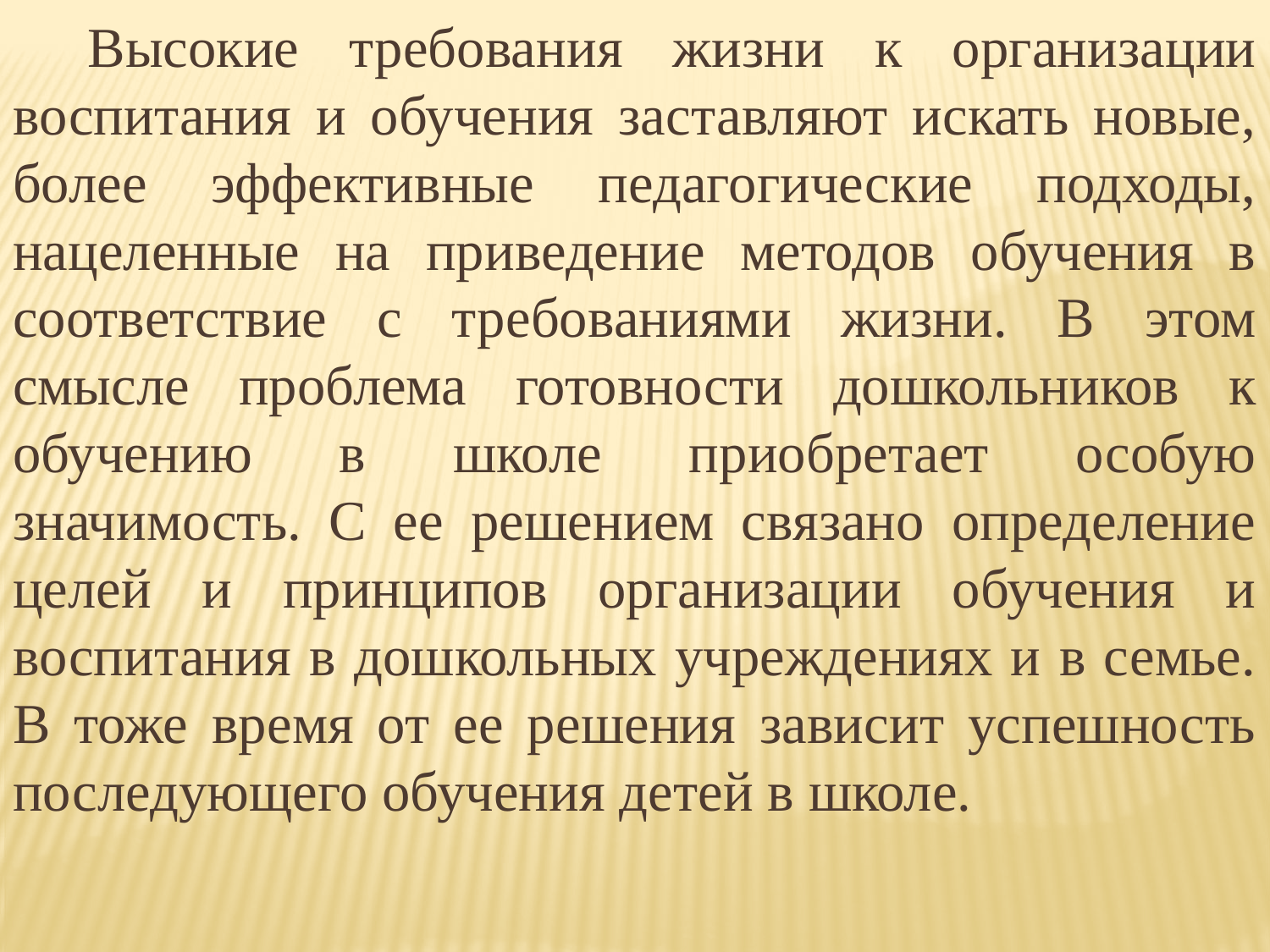

Высокие требования жизни к организации воспитания и обучения заставляют искать новые, более эффективные педагогические подходы, нацеленные на приведение методов обучения в соответствие с требованиями жизни. В этом смысле проблема готовности дошкольников к обучению в школе приобретает особую значимость. С ее решением связано определение целей и принципов организации обучения и воспитания в дошкольных учреждениях и в семье. В тоже время от ее решения зависит успешность последующего обучения детей в школе.